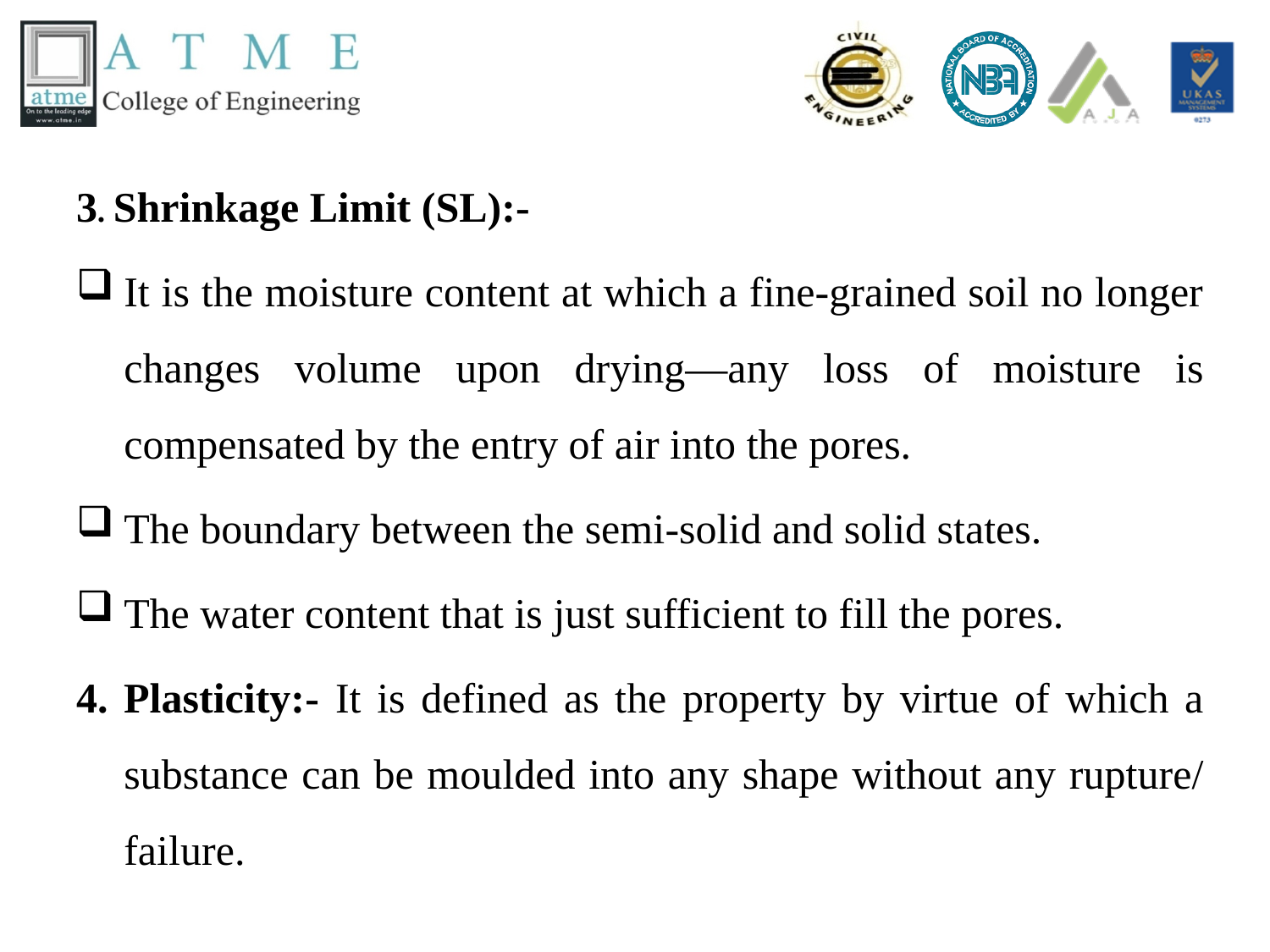

3. Shrinkage Limit (SL):-
It is the moisture content at which a fine-grained soil no longer changes volume upon drying—any loss of moisture is compensated by the entry of air into the pores.
The boundary between the semi-solid and solid states.
The water content that is just sufficient to fill the pores.
4. Plasticity:- It is defined as the property by virtue of which a substance can be moulded into any shape without any rupture/ failure.